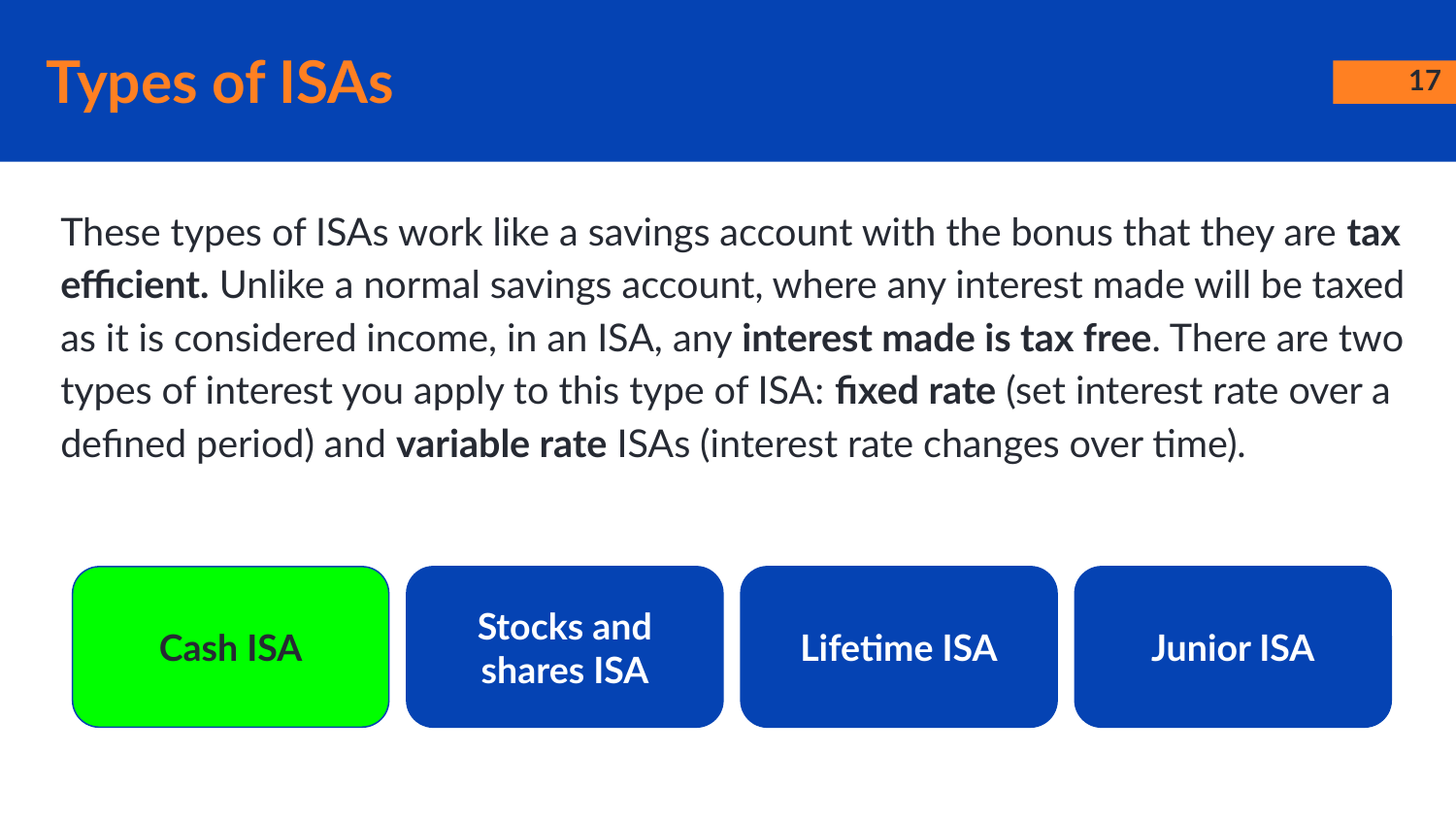

# Types of ISAs
17
These types of ISAs work like a savings account with the bonus that they are tax efficient. Unlike a normal savings account, where any interest made will be taxed as it is considered income, in an ISA, any interest made is tax free. There are two types of interest you apply to this type of ISA: fixed rate (set interest rate over a defined period) and variable rate ISAs (interest rate changes over time).

Electricity bills

Weekly food shop
Cash ISA
Stocks and shares ISA
Lifetime ISA
Junior ISA
Lunch out
Lunch out